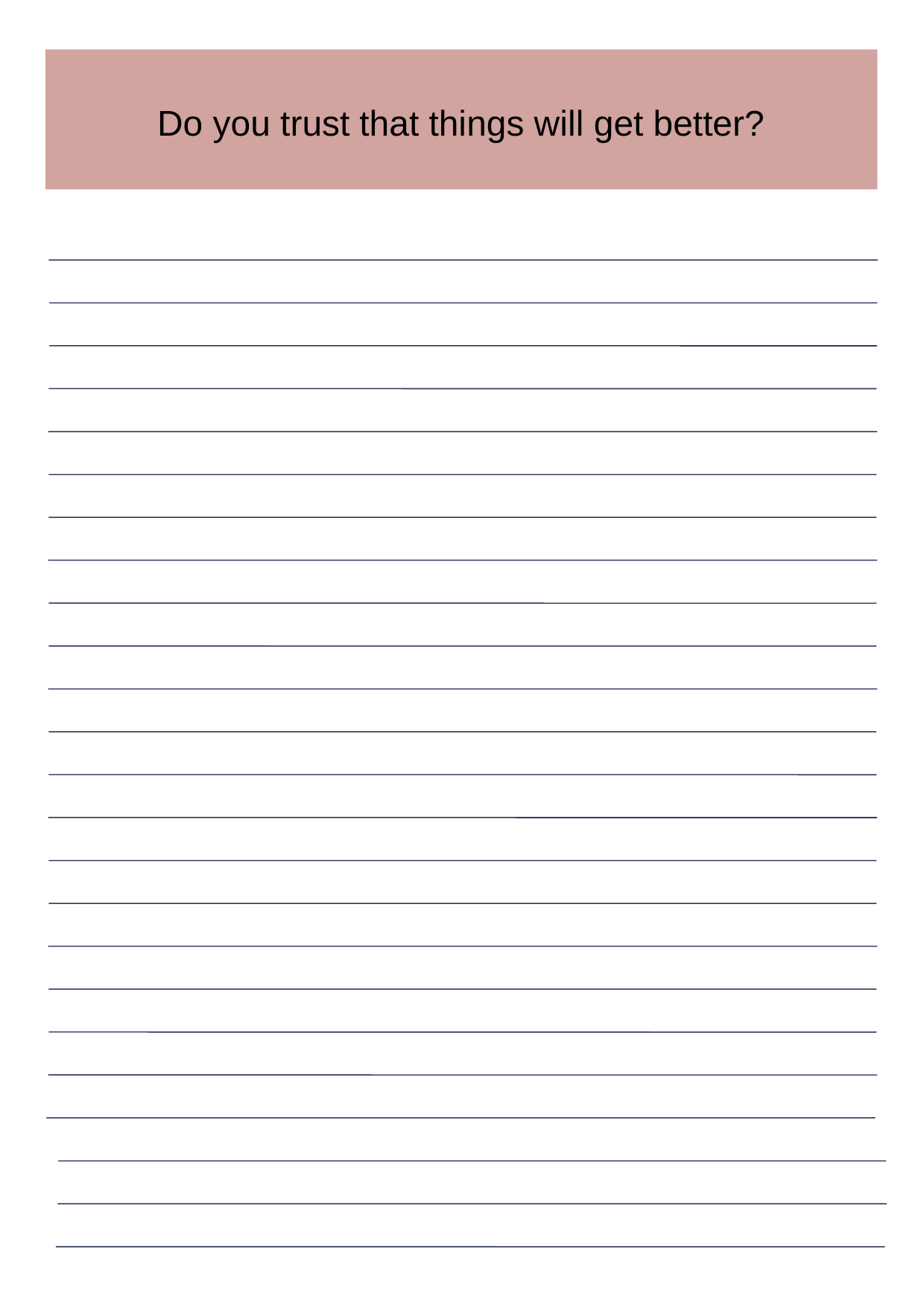

Do you trust that things will get better?